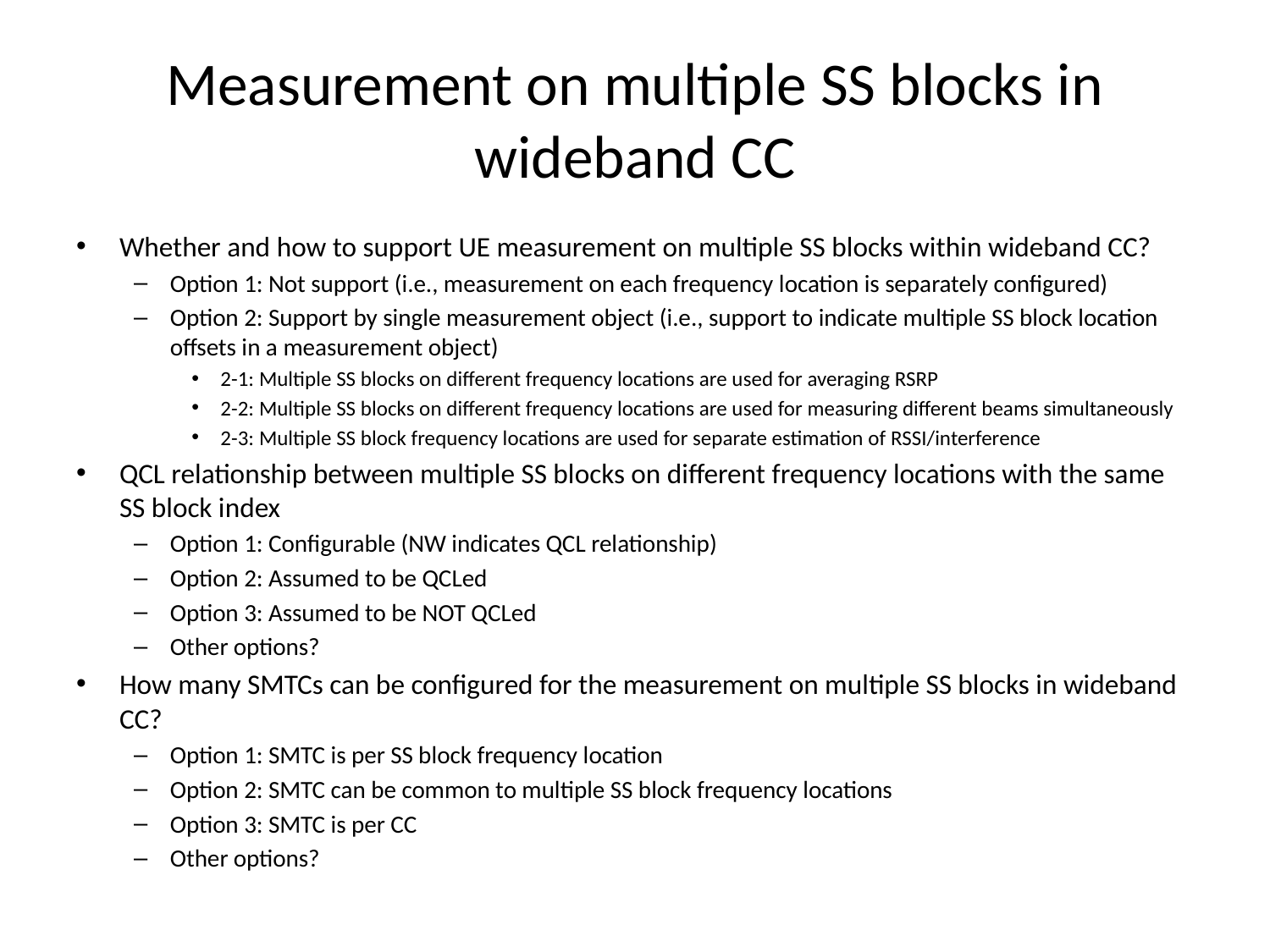

# Measurement on multiple SS blocks in wideband CC
Whether and how to support UE measurement on multiple SS blocks within wideband CC?
Option 1: Not support (i.e., measurement on each frequency location is separately configured)
Option 2: Support by single measurement object (i.e., support to indicate multiple SS block location offsets in a measurement object)
2-1: Multiple SS blocks on different frequency locations are used for averaging RSRP
2-2: Multiple SS blocks on different frequency locations are used for measuring different beams simultaneously
2-3: Multiple SS block frequency locations are used for separate estimation of RSSI/interference
QCL relationship between multiple SS blocks on different frequency locations with the same SS block index
Option 1: Configurable (NW indicates QCL relationship)
Option 2: Assumed to be QCLed
Option 3: Assumed to be NOT QCLed
Other options?
How many SMTCs can be configured for the measurement on multiple SS blocks in wideband CC?
Option 1: SMTC is per SS block frequency location
Option 2: SMTC can be common to multiple SS block frequency locations
Option 3: SMTC is per CC
Other options?